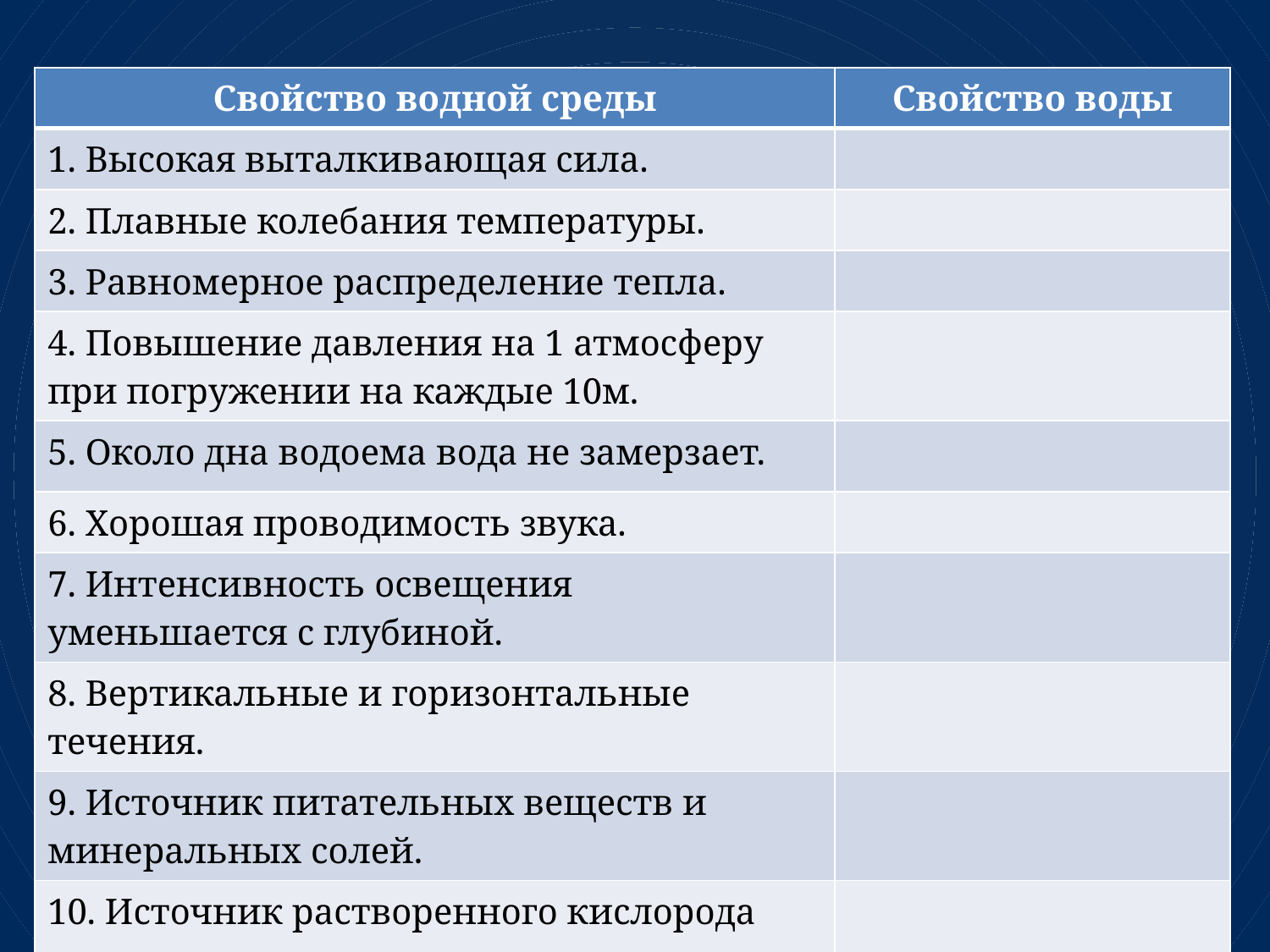

| Свойство водной среды | Свойство воды |
| --- | --- |
| 1. Высокая выталкивающая сила. |  |
| 2. Плавные колебания температуры. |  |
| 3. Равномерное распределение тепла. |  |
| 4. Повышение давления на 1 атмосферу при погружении на каждые 10м. |  |
| 5. Около дна водоема вода не замерзает. |  |
| 6. Хорошая проводимость звука. |  |
| 7. Интенсивность освещения уменьшается с глубиной. |  |
| 8. Вертикальные и горизонтальные течения. |  |
| 9. Источник питательных веществ и минеральных солей. |  |
| 10. Источник растворенного кислорода для дыхания. |  |